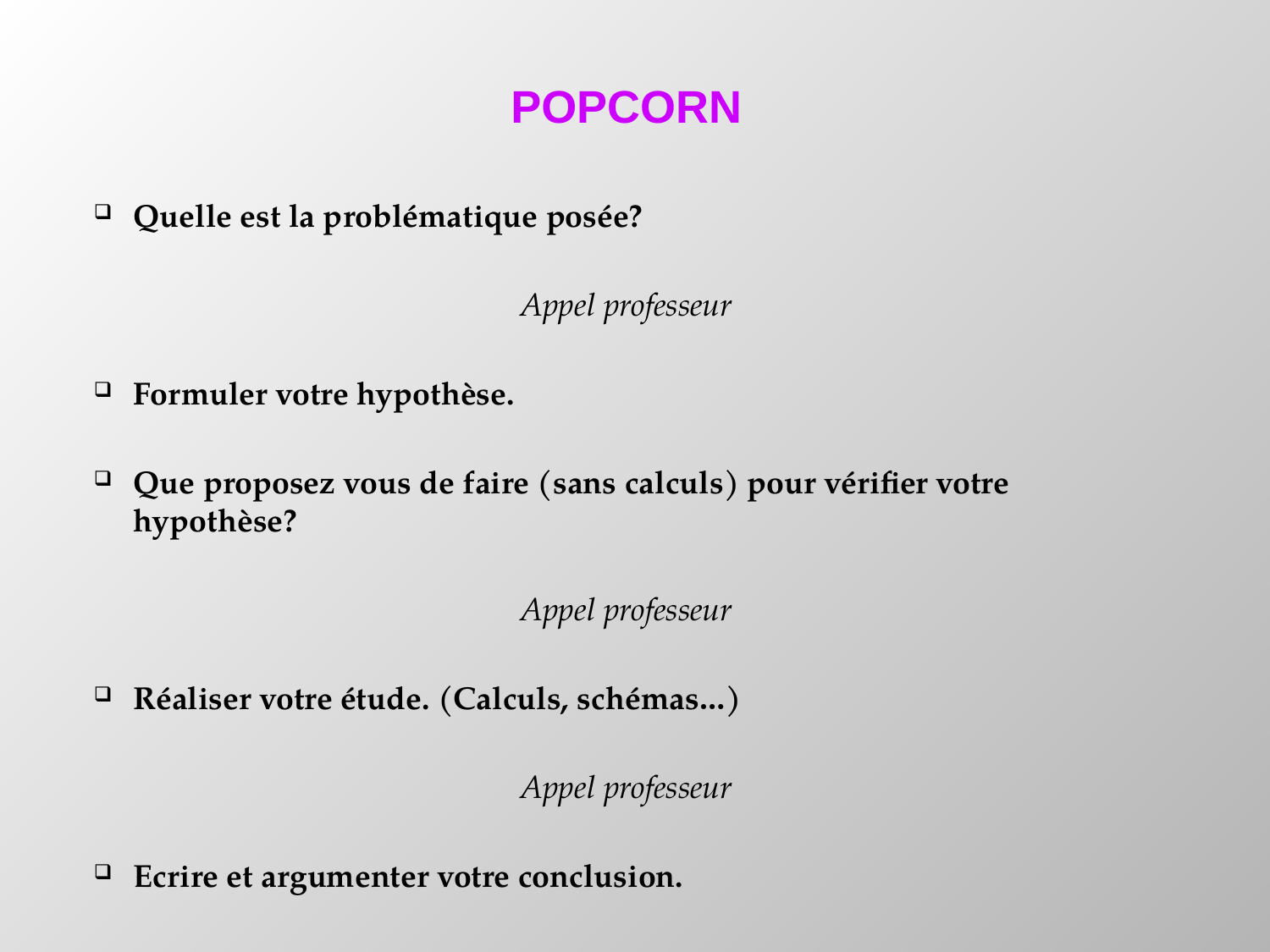

# POPCORN

Quelle est la problématique posée?

Appel professeur

Formuler votre hypothèse.

Que proposez vous de faire (sans calculs) pour vérifier votre hypothèse?

Appel professeur

Réaliser votre étude. (Calculs, schémas…)

Appel professeur

Ecrire et argumenter votre conclusion.